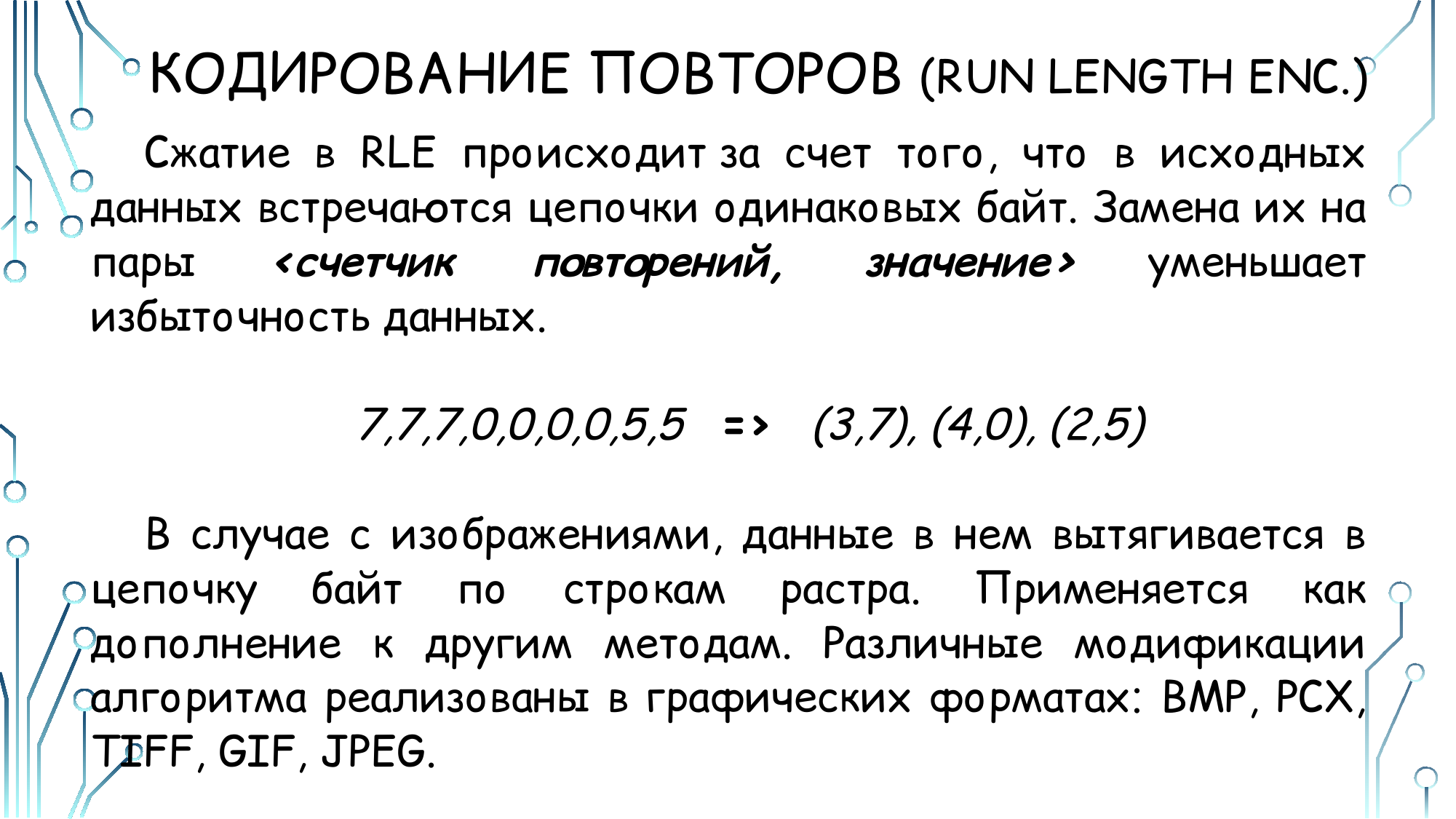

# КОДИРОВАНИЕ ПОВТОРОВ (RUN LENGTH ENC.)
Сжатие в RLE происходит за счет того, что в исходных данных встречаются цепочки одинаковых байт. Замена их на пары <счетчик повторений, значение> уменьшает избыточность данных.

7,7,7,0,0,0,0,5,5   =>   (3,7), (4,0), (2,5)

В случае с изображениями, данные в нем вытягивается в цепочку байт по строкам растра. Применяется как дополнение к другим методам. Различные модификации алгоритма реализованы в графических форматах: BMP, PCX, TIFF, GIF, JPEG.